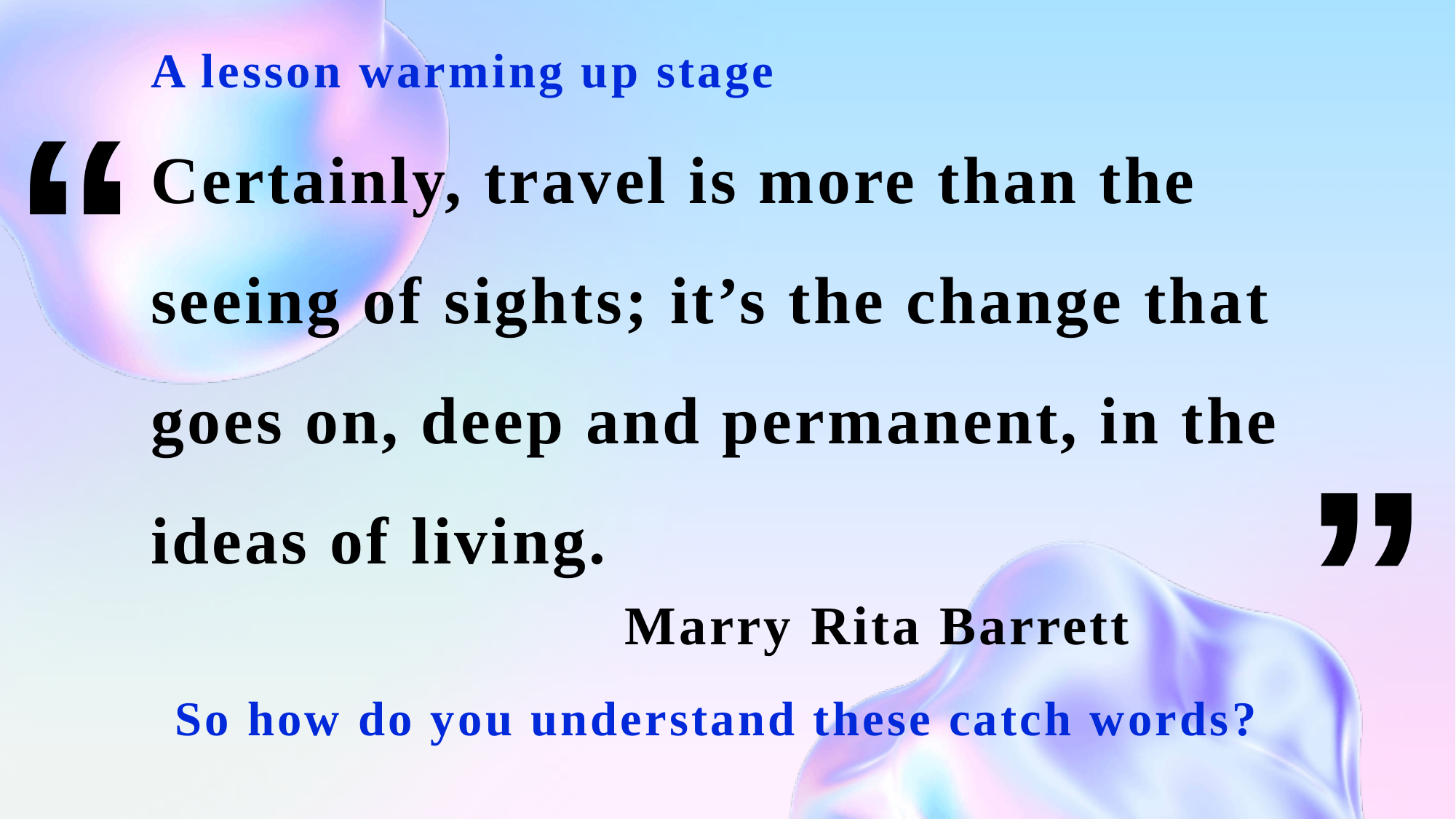

A lesson warming up stage
“
# Certainly, travel is more than the seeing of sights; it’s the change that goes on, deep and permanent, in the ideas of living.
”
Marry Rita Barrett
So how do you understand these catch words?